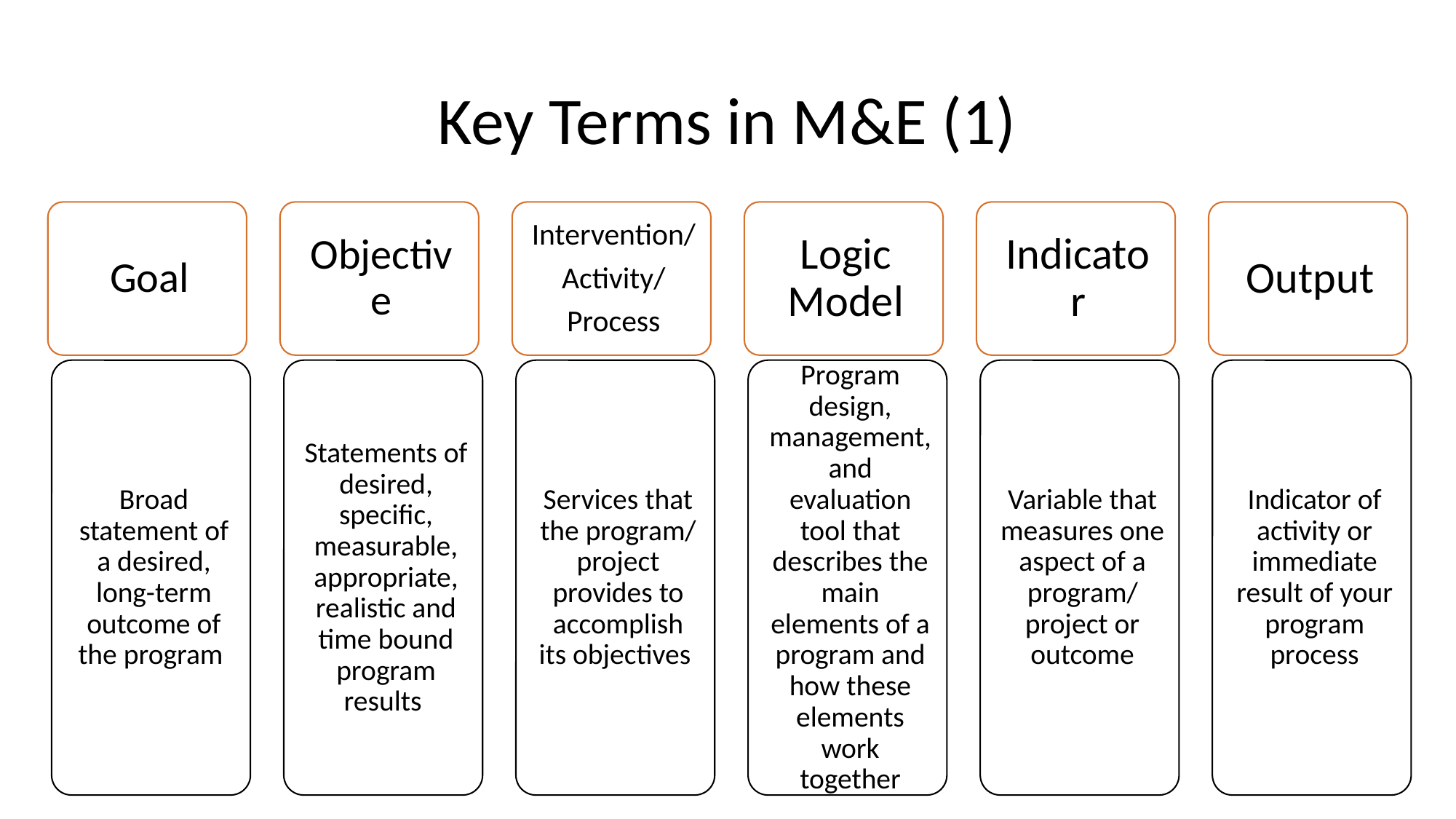

# Key Terms in M&E (1)
Goal
Objective
Intervention/
Activity/
Process
Logic Model
Indicator
Output
Broad statement of a desired, long-term outcome of the program
Statements of desired, specific, measurable, appropriate, realistic and time bound program results
Services that the program/ project provides to accomplish its objectives
Program design, management, and evaluation tool that describes the main elements of a program and how these elements work together
Variable that measures one aspect of a program/ project or outcome
Indicator of activity or immediate result of your program process
6